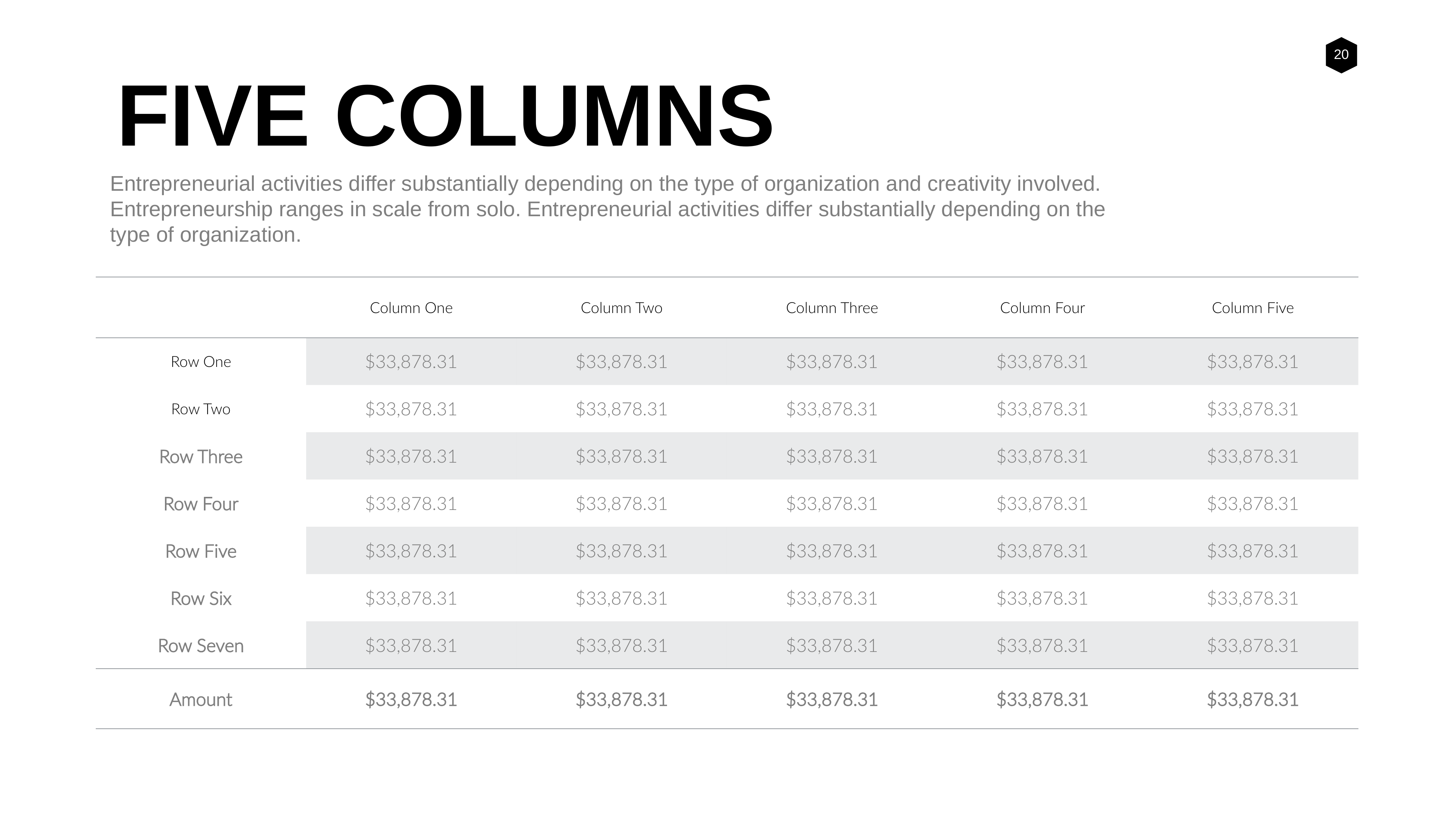

FIVE COLUMNS
Entrepreneurial activities differ substantially depending on the type of organization and creativity involved. Entrepreneurship ranges in scale from solo. Entrepreneurial activities differ substantially depending on the type of organization.
|  | Column One | Column Two | Column Three | Column Four | Column Five |
| --- | --- | --- | --- | --- | --- |
| Row One | $33,878.31 | $33,878.31 | $33,878.31 | $33,878.31 | $33,878.31 |
| Row Two | $33,878.31 | $33,878.31 | $33,878.31 | $33,878.31 | $33,878.31 |
| Row Three | $33,878.31 | $33,878.31 | $33,878.31 | $33,878.31 | $33,878.31 |
| Row Four | $33,878.31 | $33,878.31 | $33,878.31 | $33,878.31 | $33,878.31 |
| Row Five | $33,878.31 | $33,878.31 | $33,878.31 | $33,878.31 | $33,878.31 |
| Row Six | $33,878.31 | $33,878.31 | $33,878.31 | $33,878.31 | $33,878.31 |
| Row Seven | $33,878.31 | $33,878.31 | $33,878.31 | $33,878.31 | $33,878.31 |
| Amount | $33,878.31 | $33,878.31 | $33,878.31 | $33,878.31 | $33,878.31 |